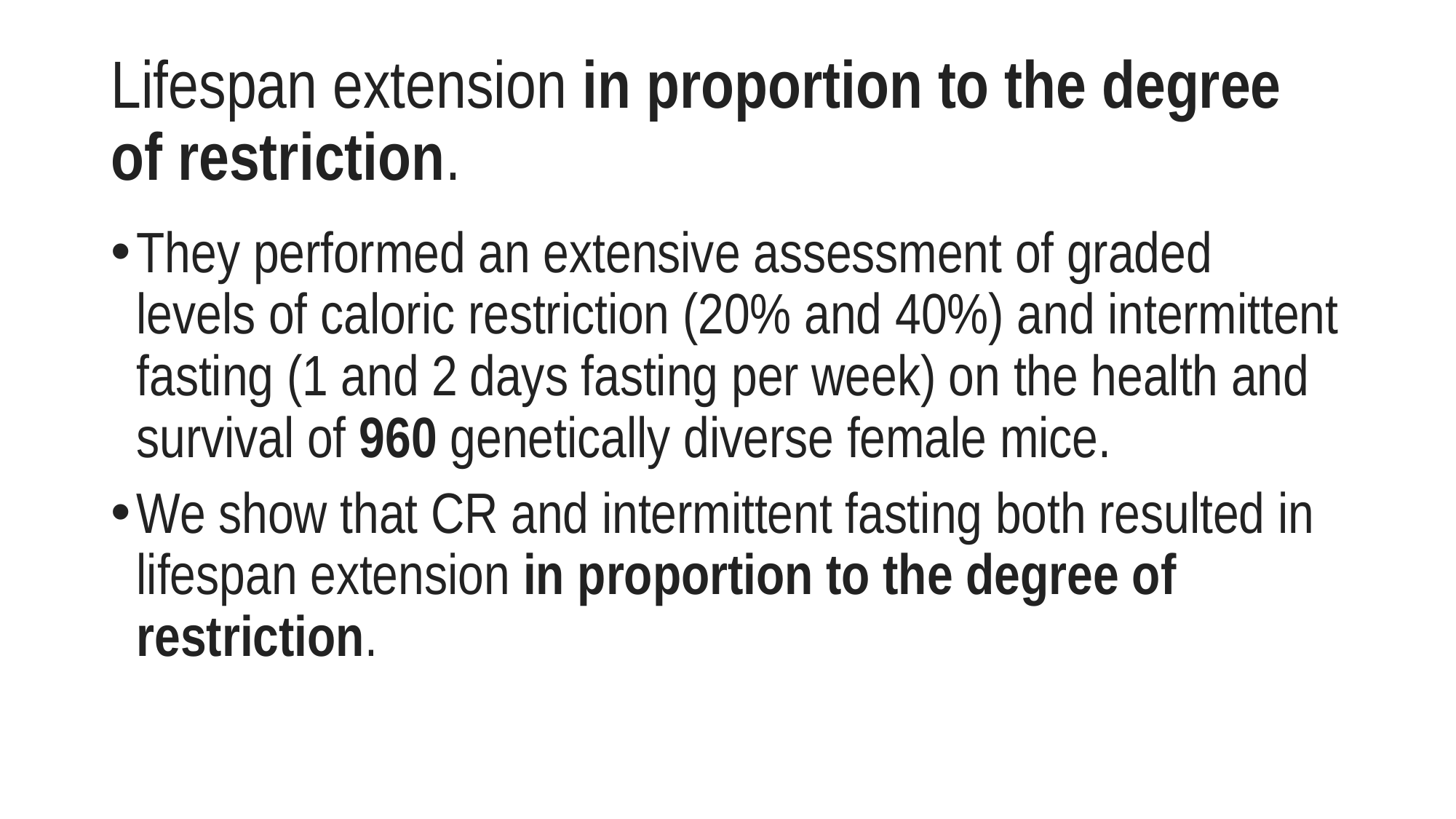

# Lifespan extension in proportion to the degree of restriction.
They performed an extensive assessment of graded levels of caloric restriction (20% and 40%) and intermittent fasting (1 and 2 days fasting per week) on the health and survival of 960 genetically diverse female mice.
We show that CR and intermittent fasting both resulted in lifespan extension in proportion to the degree of restriction.